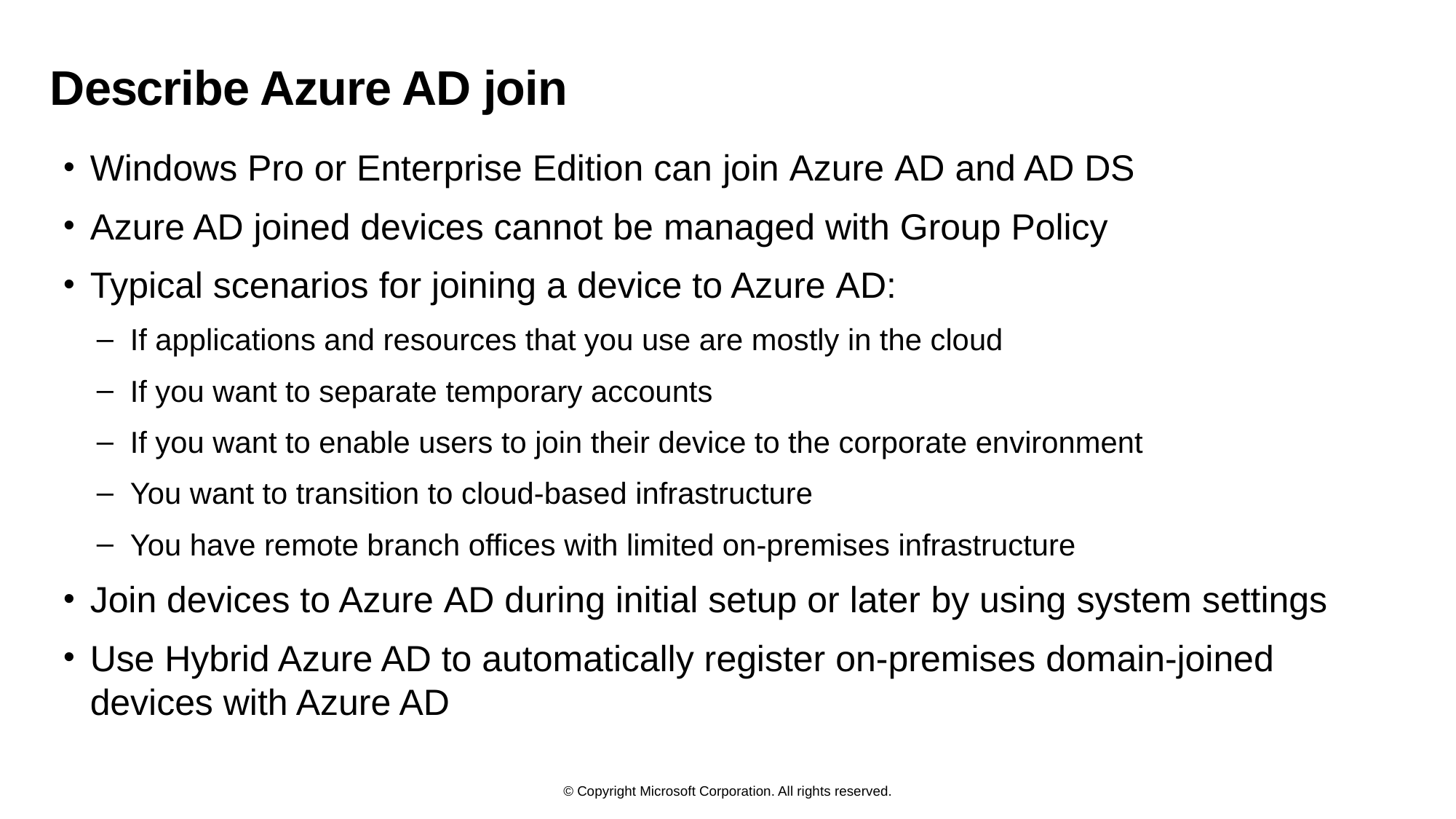

# Describe Azure AD join
Windows Pro or Enterprise Edition can join Azure AD and AD DS
Azure AD joined devices cannot be managed with Group Policy
Typical scenarios for joining a device to Azure AD:
If applications and resources that you use are mostly in the cloud
If you want to separate temporary accounts
If you want to enable users to join their device to the corporate environment
You want to transition to cloud-based infrastructure
You have remote branch offices with limited on-premises infrastructure
Join devices to Azure AD during initial setup or later by using system settings
Use Hybrid Azure AD to automatically register on-premises domain-joined devices with Azure AD